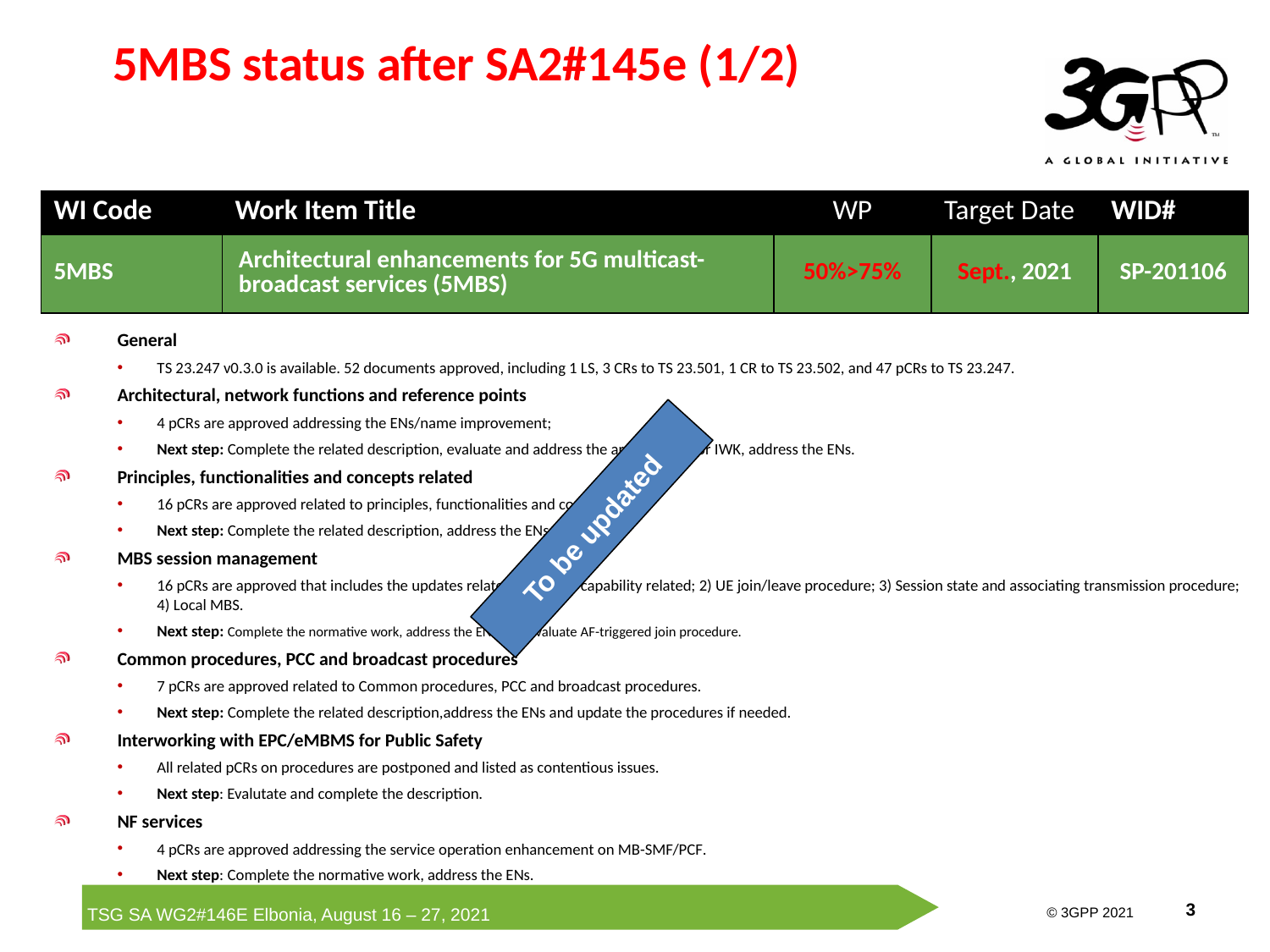

# 5MBS status after SA2#145e (1/2)
| WI Code | Work Item Title | WP | Target Date | WID# |
| --- | --- | --- | --- | --- |
| 5MBS | Architectural enhancements for 5G multicast-broadcast services (5MBS) | 50%>75% | Sept., 2021 | SP-201106 |
General
TS 23.247 v0.3.0 is available. 52 documents approved, including 1 LS, 3 CRs to TS 23.501, 1 CR to TS 23.502, and 47 pCRs to TS 23.247.
Architectural, network functions and reference points
4 pCRs are approved addressing the ENs/name improvement;
Next step: Complete the related description, evaluate and address the architecture for IWK, address the ENs.
Principles, functionalities and concepts related
16 pCRs are approved related to principles, functionalities and concepts.
Next step: Complete the related description, address the ENs.
MBS session management
16 pCRs are approved that includes the updates related to 1) RAN capability related; 2) UE join/leave procedure; 3) Session state and associating transmission procedure; 4) Local MBS.
Next step: Complete the normative work, address the ENs, and evaluate AF-triggered join procedure.
Common procedures, PCC and broadcast procedures
7 pCRs are approved related to Common procedures, PCC and broadcast procedures.
Next step: Complete the related description,address the ENs and update the procedures if needed.
Interworking with EPC/eMBMS for Public Safety
All related pCRs on procedures are postponed and listed as contentious issues.
Next step: Evalutate and complete the description.
NF services
4 pCRs are approved addressing the service operation enhancement on MB-SMF/PCF.
Next step: Complete the normative work, address the ENs.

To be updated